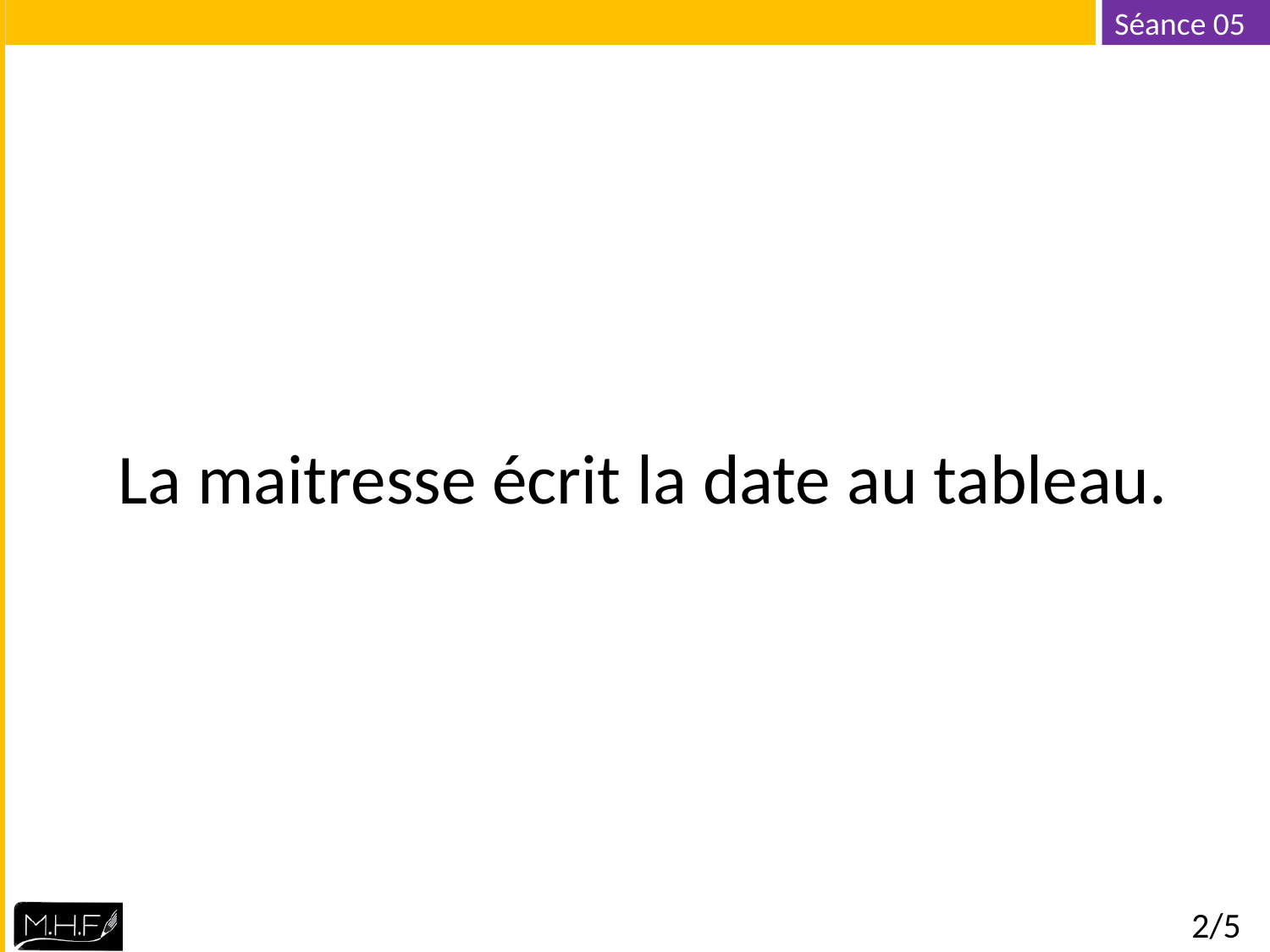

La maitresse écrit la date au tableau.
2/5